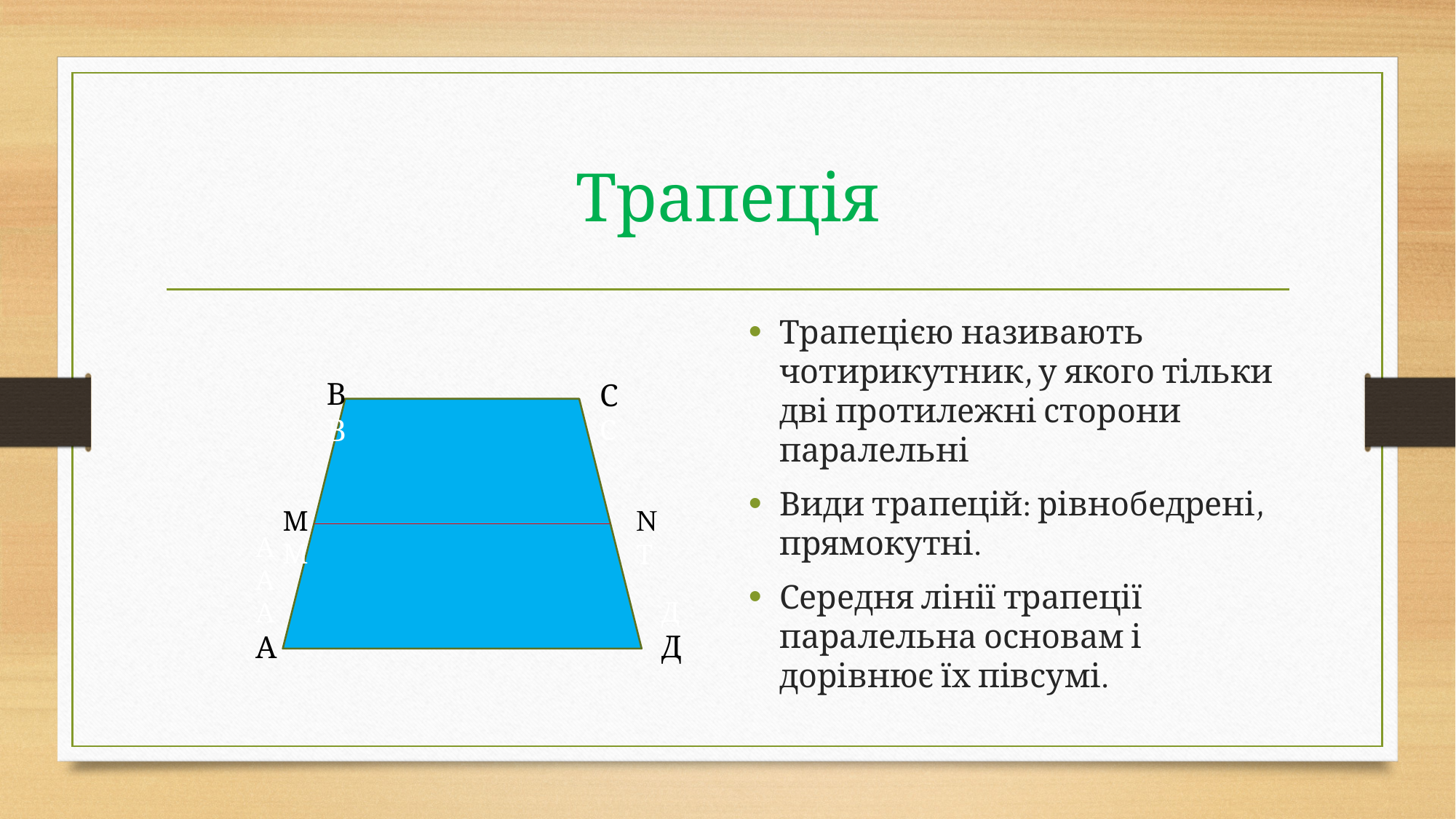

# Трапеція

Трапецією називають чотирикутник, у якого тільки дві протилежні сторони паралельні
Види трапецій: рівнобедрені, прямокутні.
Середня лінії трапеції паралельна основам і дорівнює їх півсумі.

ВВ

СС
АААА
ММ
NТ
ДД